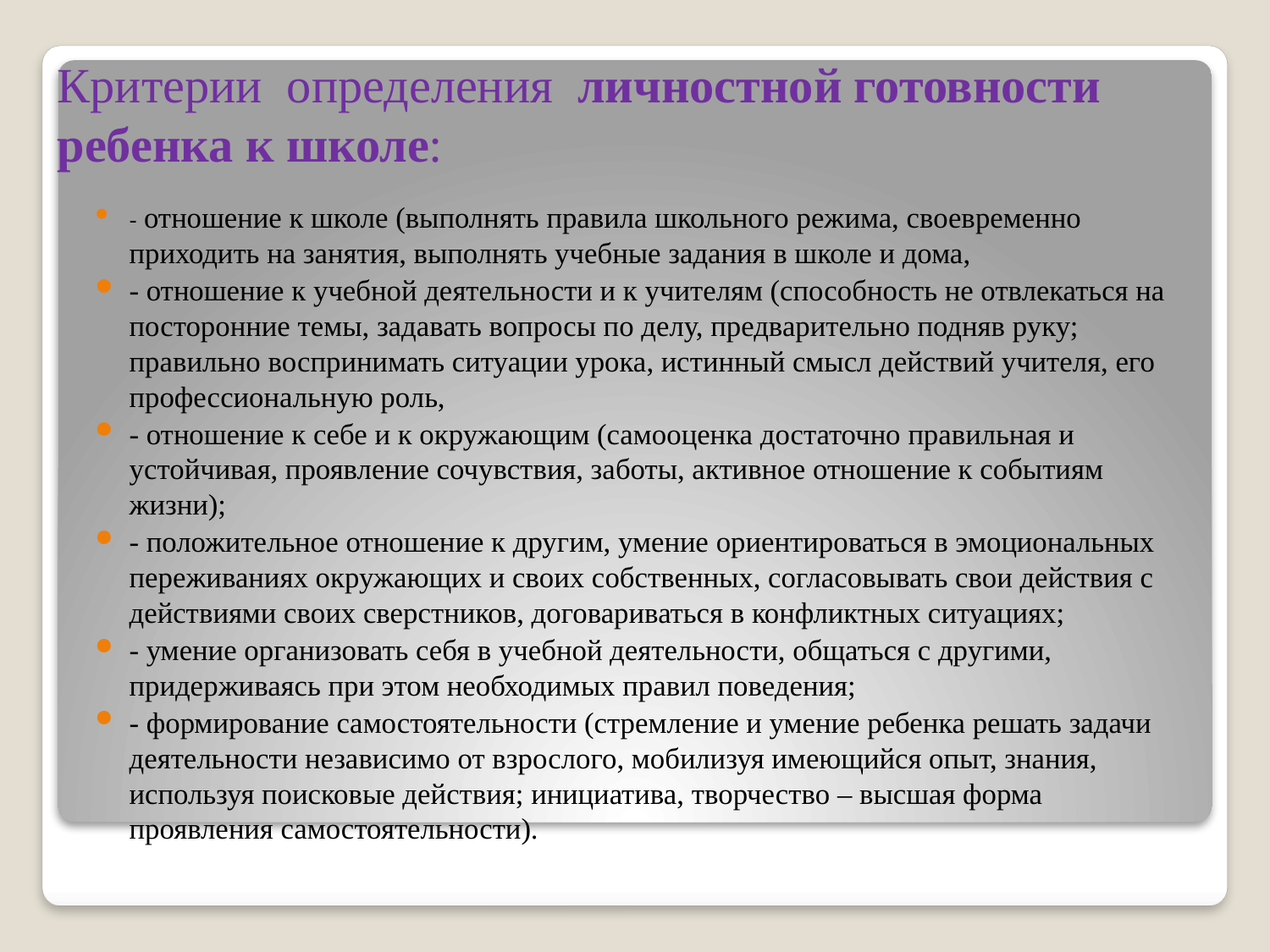

# Критерии  определения  личностной готовности ребенка к школе:
- отношение к школе (выполнять правила школьного режима, своевременно приходить на занятия, выполнять учебные задания в школе и дома,
- отношение к учебной деятельности и к учителям (способность не отвлекаться на посторонние темы, задавать вопросы по делу, предварительно подняв руку; правильно воспринимать ситуации урока, истинный смысл действий учителя, его профессиональную роль,
- отношение к себе и к окружающим (самооценка достаточно правильная и устойчивая, проявление сочувствия, заботы, активное отношение к событиям жизни);
- положительное отношение к другим, умение ориентироваться в эмоциональных переживаниях окружающих и своих собственных, согласовывать свои действия с действиями своих сверстников, договариваться в конфликтных ситуациях;
- умение организовать себя в учебной деятельности, общаться с другими, придерживаясь при этом необходимых правил поведения;
- формирование самостоятельности (стремление и умение ребенка решать задачи деятельности независимо от взрослого, мобилизуя имеющийся опыт, знания, используя поисковые действия; инициатива, творчество – высшая форма проявления самостоятельности).